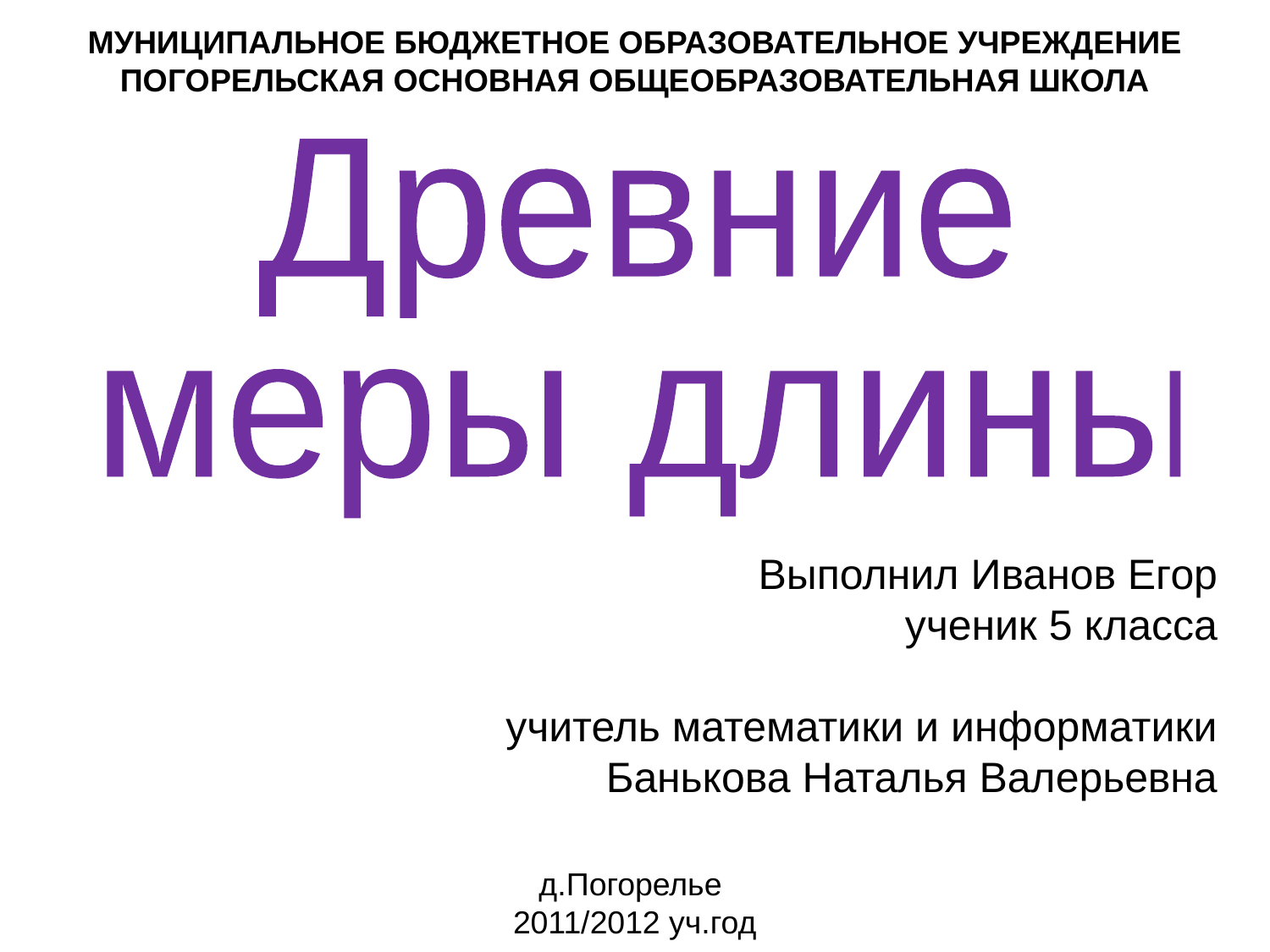

МУНИЦИПАЛЬНОЕ БЮДЖЕТНОЕ ОБРАЗОВАТЕЛЬНОЕ УЧРЕЖДЕНИЕ
ПОГОРЕЛЬСКАЯ ОСНОВНАЯ ОБЩЕОБРАЗОВАТЕЛЬНАЯ ШКОЛА
Древние
меры длины
Выполнил Иванов Егор
ученик 5 класса

учитель математики и информатики
 Банькова Наталья Валерьевна
д.Погорелье
2011/2012 уч.год